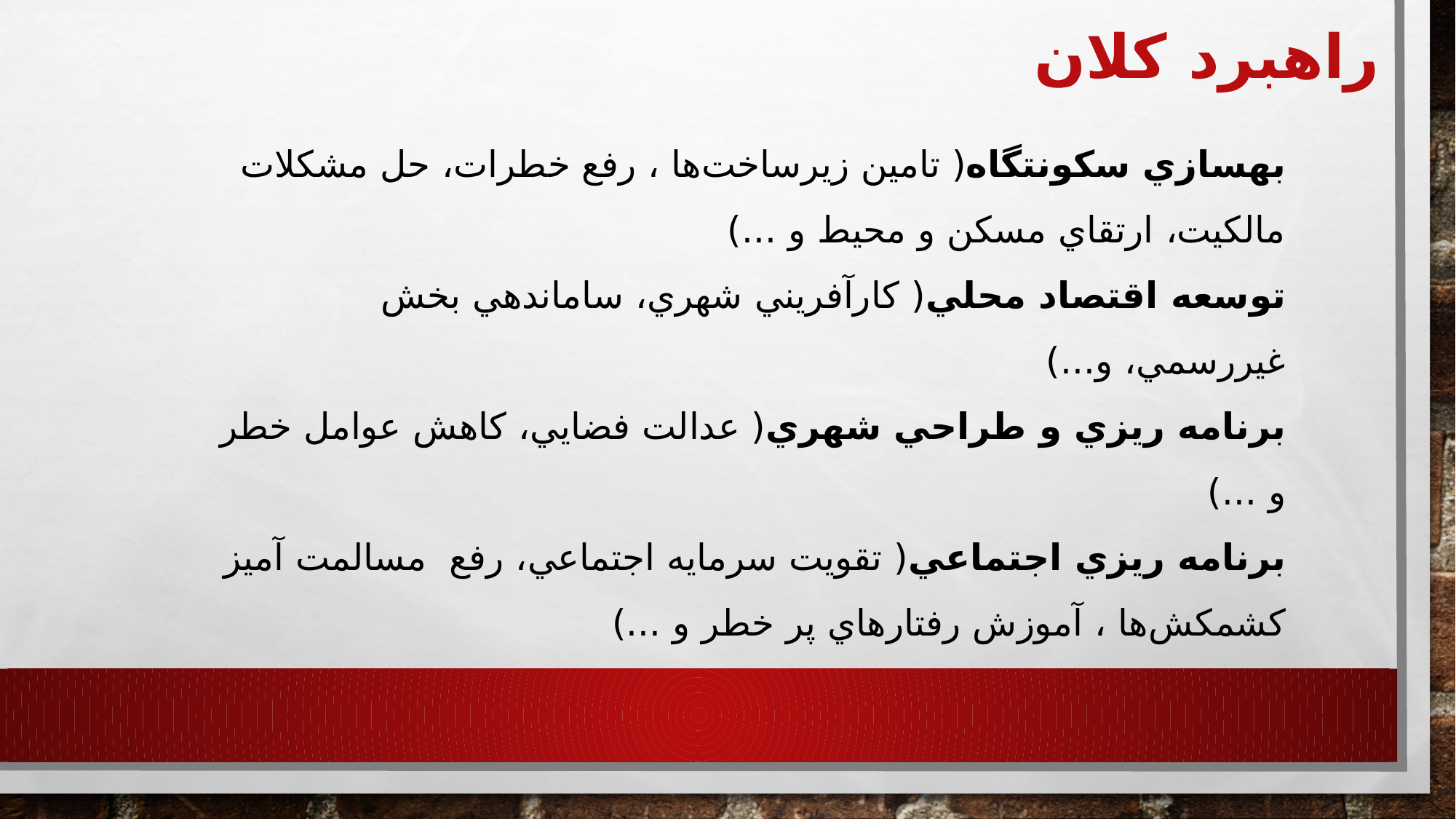

# راهبرد كلان
بهسازي سكونتگاه( تامين زيرساخت‌ها ، رفع خطرات، حل مشكلات مالكيت، ارتقاي مسكن و محيط و ...)
توسعه اقتصاد محلي( كارآفريني شهري، ساماندهي بخش غيررسمي، و...)
برنامه ريزي و طراحي شهري( عدالت فضايي، كاهش عوامل خطر و ...)
برنامه ريزي اجتماعي( تقويت سرمايه اجتماعي، رفع  مسالمت آميز كشمكش‌ها ، آموزش رفتارهاي پر خطر و ...)